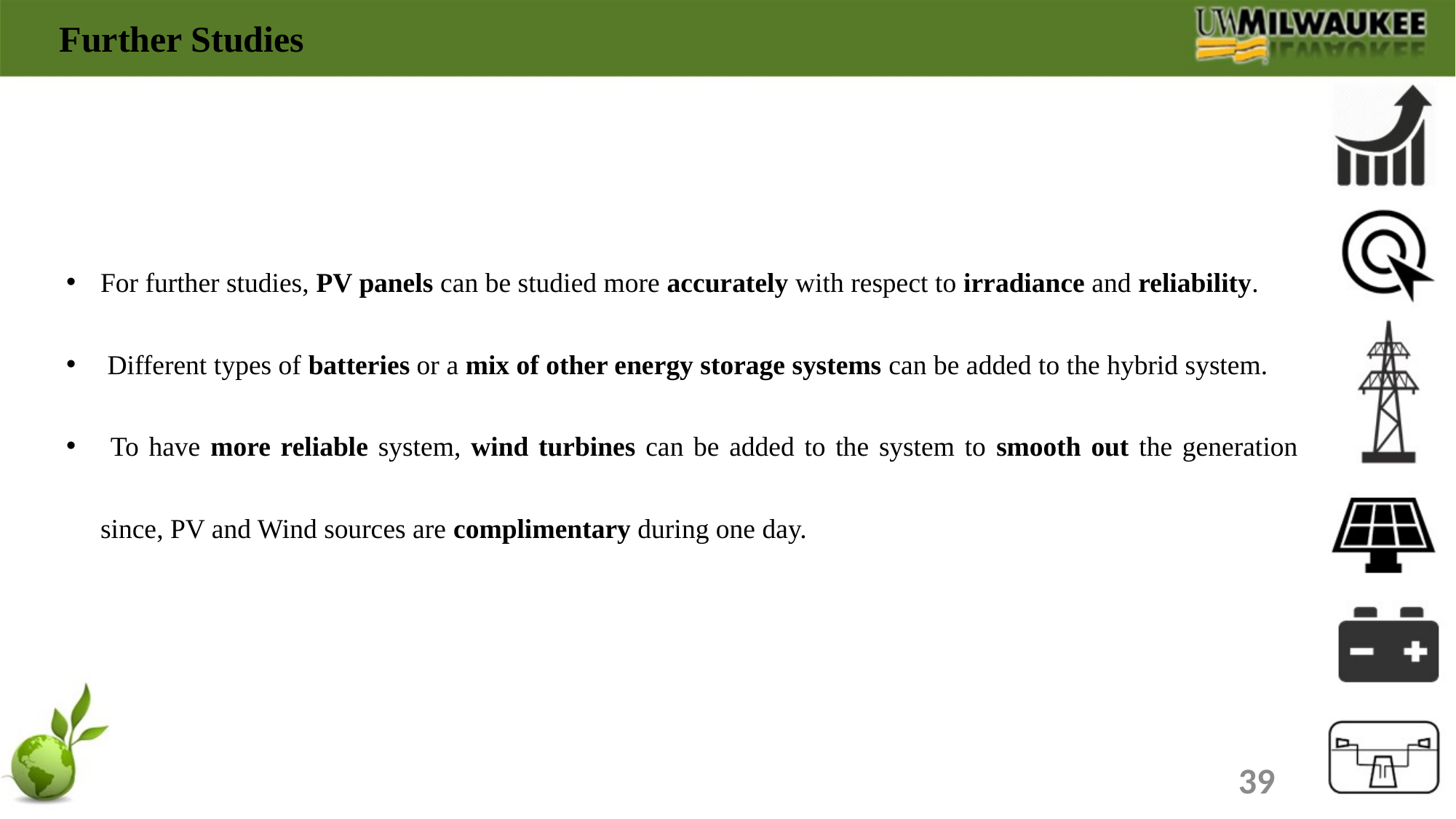

Further Studies
For further studies, PV panels can be studied more accurately with respect to irradiance and reliability.
 Different types of batteries or a mix of other energy storage systems can be added to the hybrid system.
 To have more reliable system, wind turbines can be added to the system to smooth out the generation since, PV and Wind sources are complimentary during one day.

39